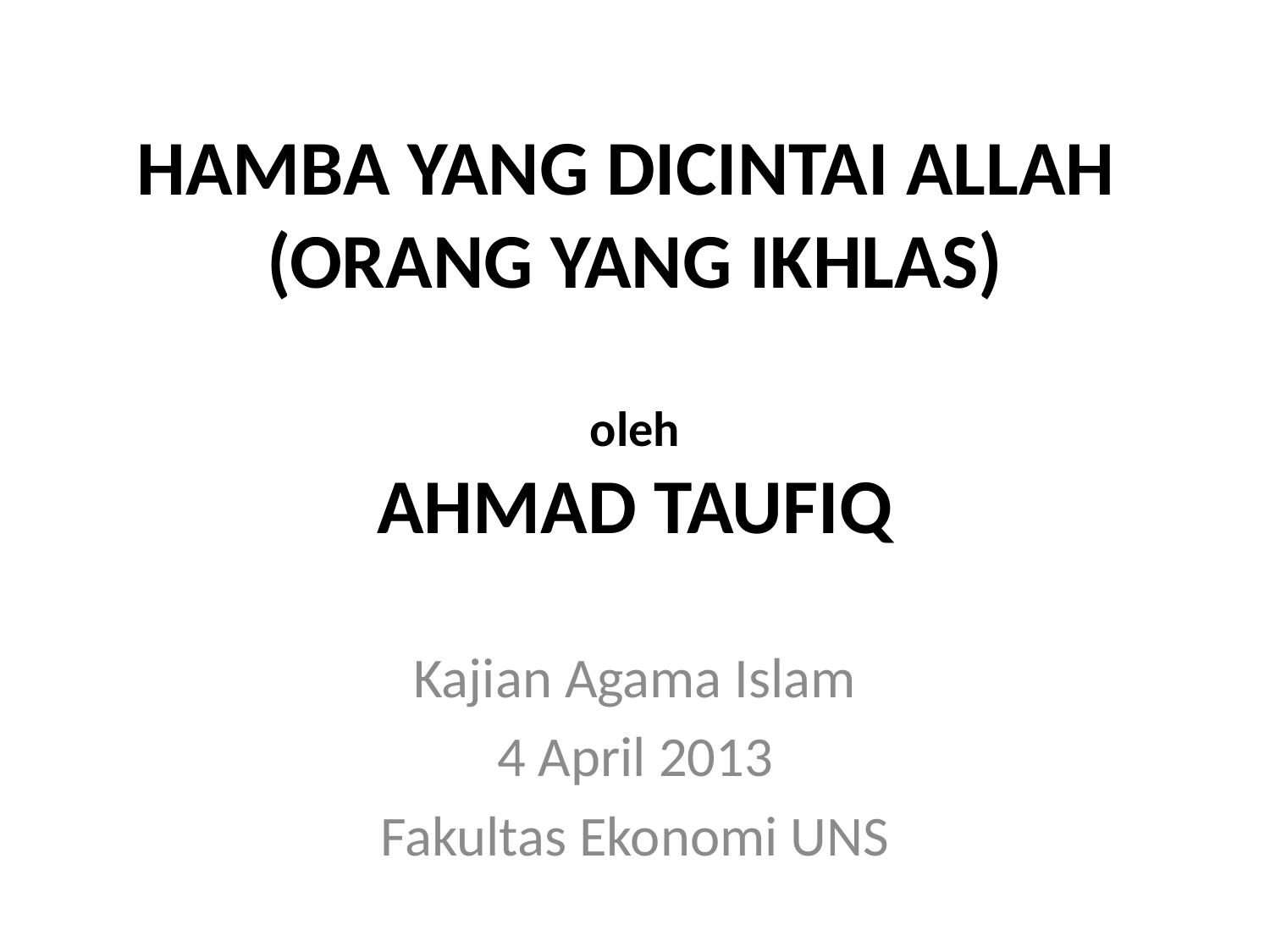

# HAMBA YANG DICINTAI ALLAH (ORANG YANG IKHLAS) oleh AHMAD TAUFIQ
Kajian Agama Islam
4 April 2013
Fakultas Ekonomi UNS